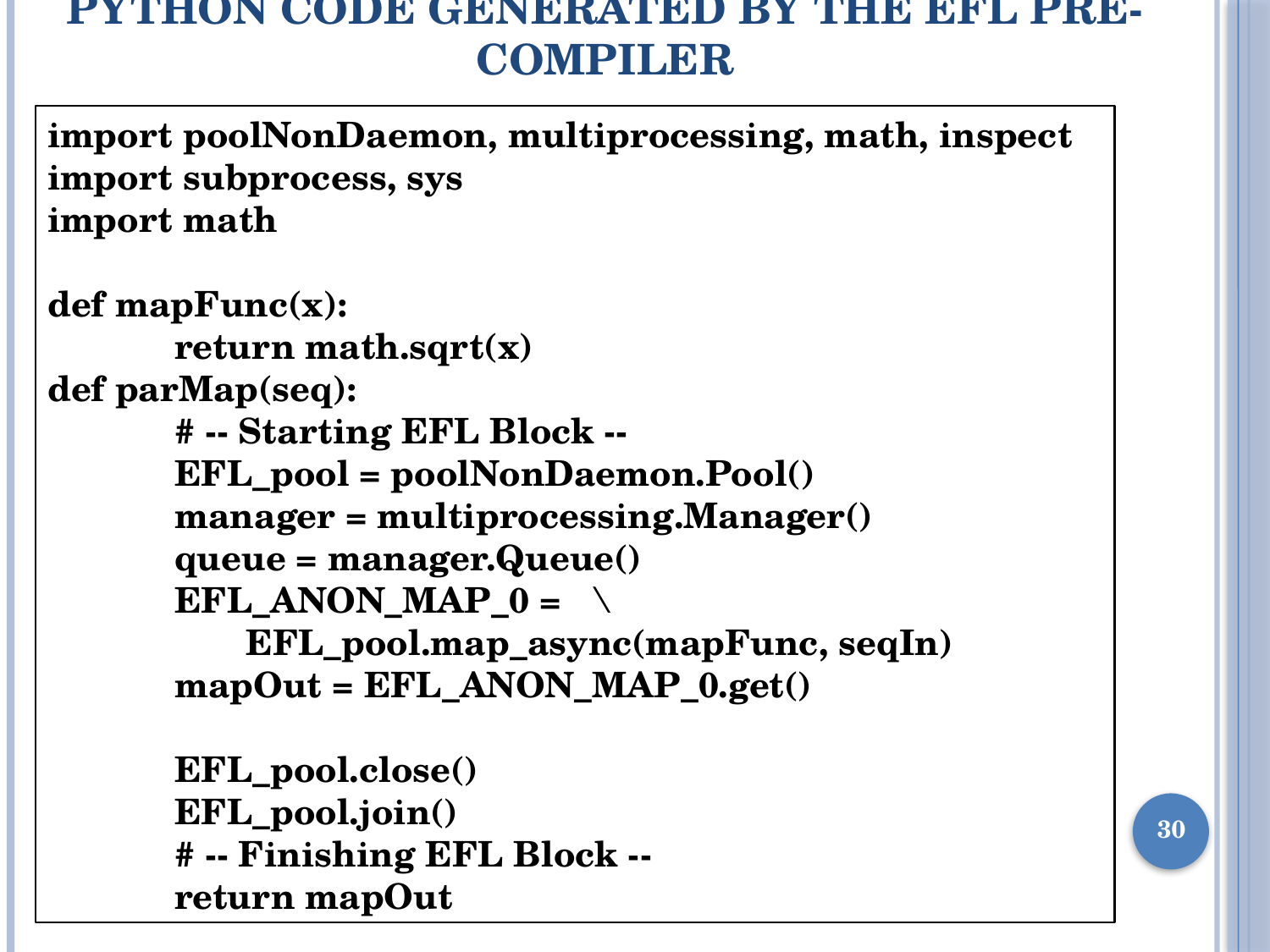

# Python code generated by the EFL pre-compiler
import poolNonDaemon, multiprocessing, math, inspect
import subprocess, sys
import math

def mapFunc(x):
	return math.sqrt(x)
def parMap(seq):
	# -- Starting EFL Block --
	EFL_pool = poolNonDaemon.Pool()
	manager = multiprocessing.Manager()
	queue = manager.Queue()
	EFL_ANON_MAP_0 =   \
	       EFL_pool.map_async(mapFunc, seqIn)
	mapOut = EFL_ANON_MAP_0.get()

	EFL_pool.close()
	EFL_pool.join()
	# -- Finishing EFL Block --
	return mapOut
30